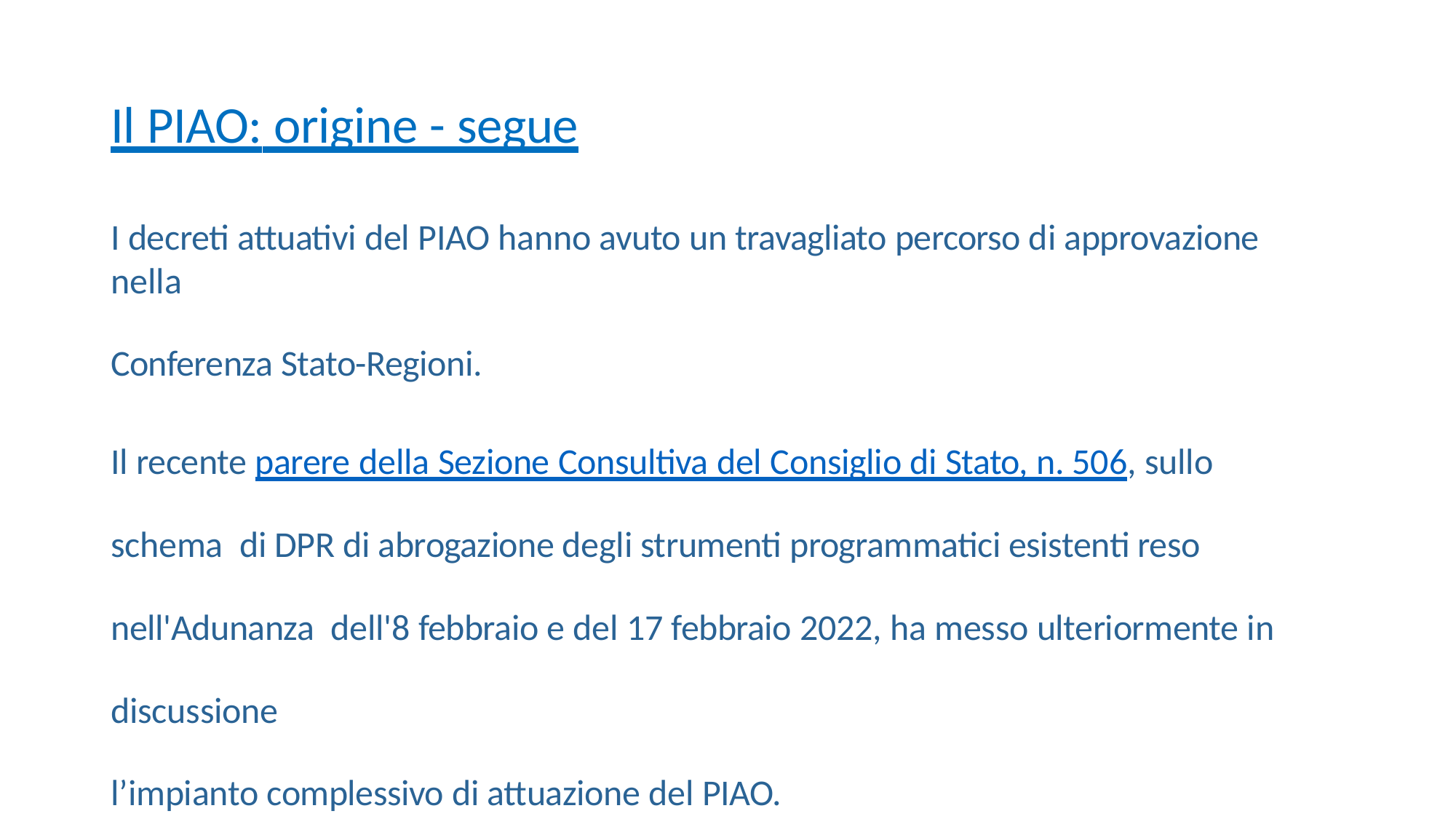

# Il PIAO: origine - segue
I decreti attuativi del PIAO hanno avuto un travagliato percorso di approvazione nella

Conferenza Stato-Regioni.
Il recente parere della Sezione Consultiva del Consiglio di Stato, n. 506, sullo schema  di DPR di abrogazione degli strumenti programmatici esistenti reso nell'Adunanza  dell'8 febbraio e del 17 febbraio 2022, ha messo ulteriormente in discussione

l’impianto complessivo di attuazione del PIAO.